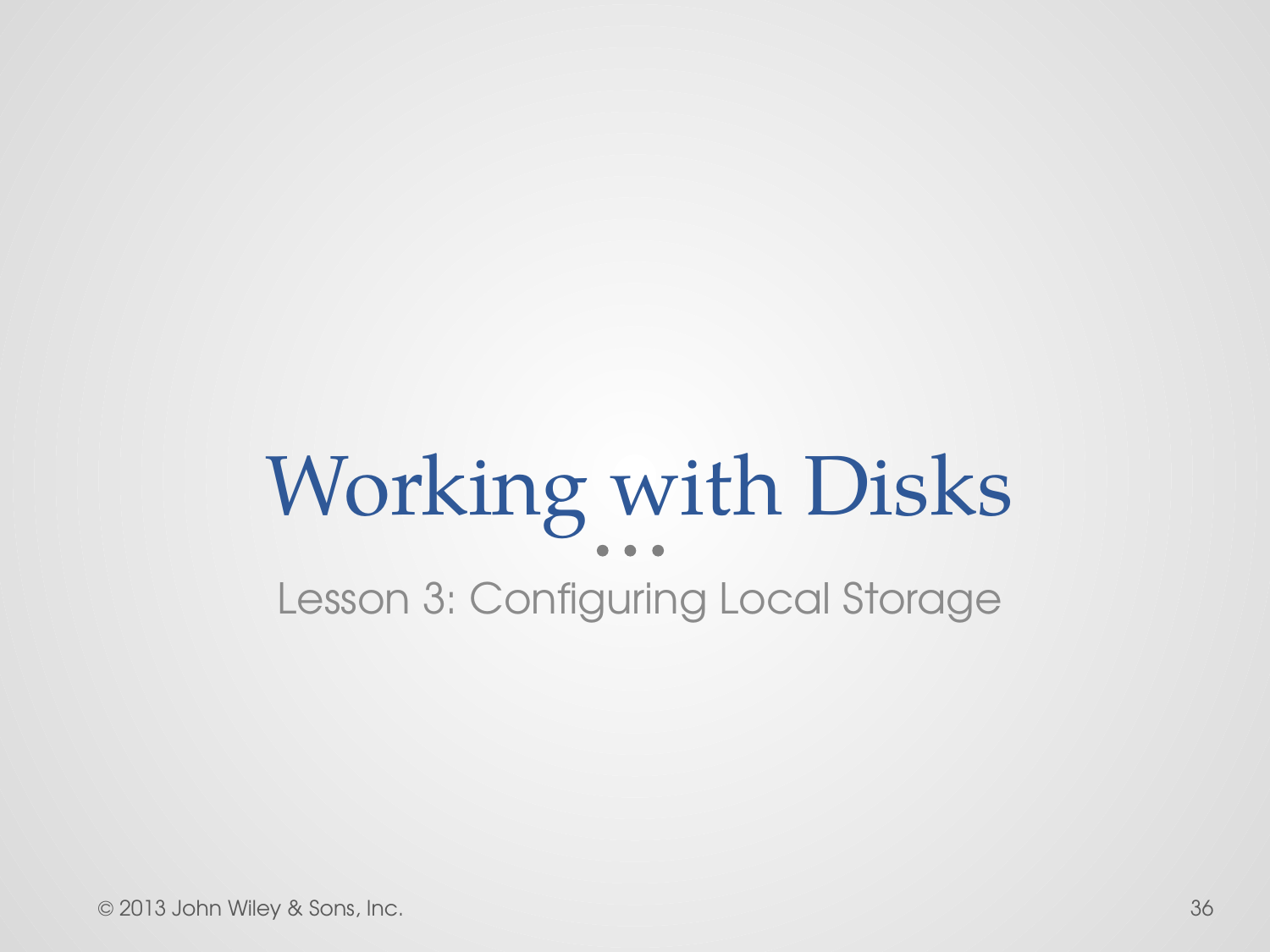

# Working with Disks
Lesson 3: Configuring Local Storage
© 2013 John Wiley & Sons, Inc.
36